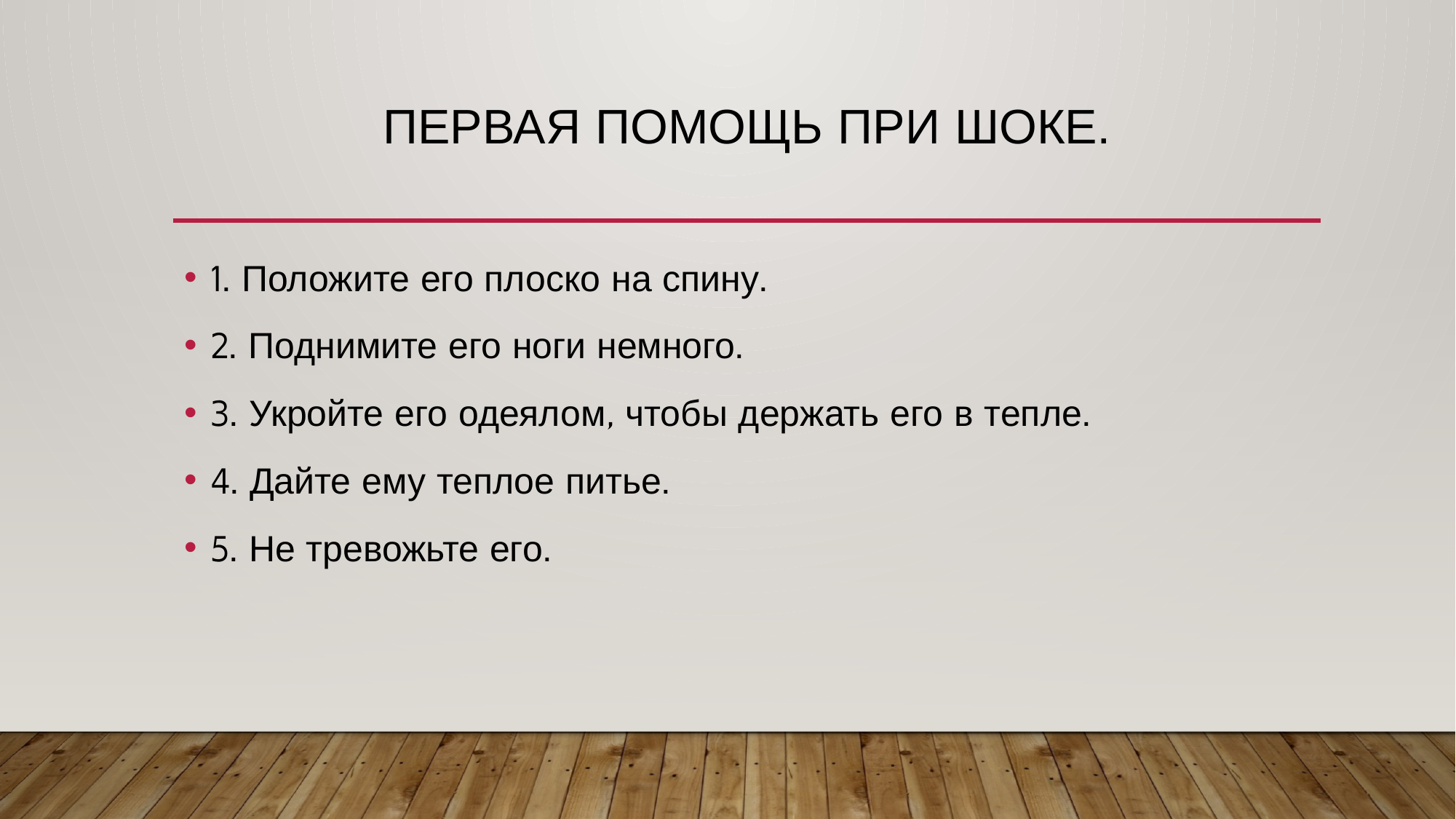

# Первая помощь при шоке.
1. Положите его плоско на спину.
2. Поднимите его ноги немного.
3. Укройте его одеялом, чтобы держать его в тепле.
4. Дайте ему теплое питье.
5. Не тревожьте его.